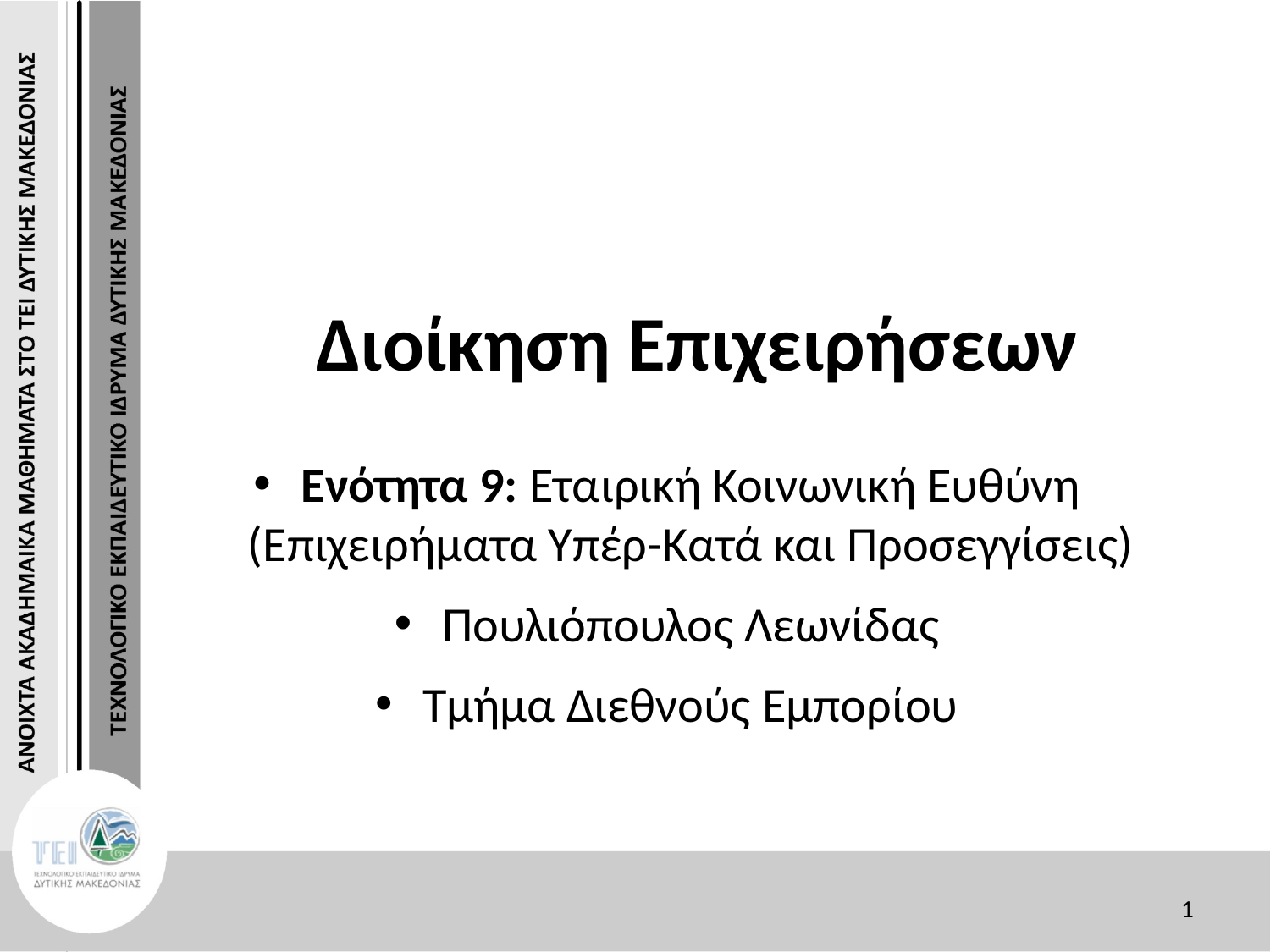

Διοίκηση Επιχειρήσεων
Ενότητα 9: Εταιρική Κοινωνική Ευθύνη (Επιχειρήματα Υπέρ-Κατά και Προσεγγίσεις)
Πουλιόπουλος Λεωνίδας
Τμήμα Διεθνούς Εμπορίου
1